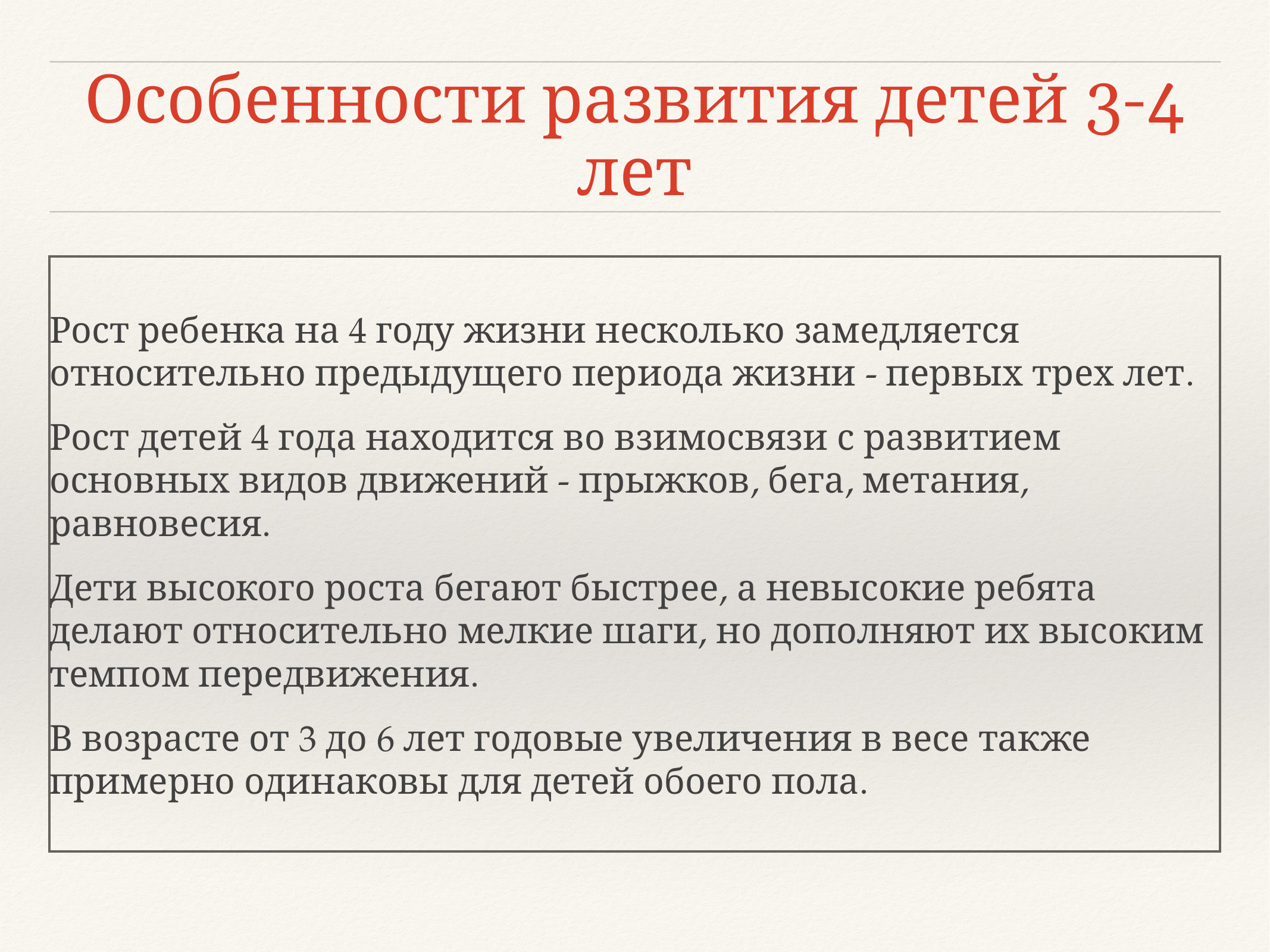

# Особенности развития детей 3-4 лет
Рост ребенка на 4 году жизни несколько замедляется относительно предыдущего периода жизни - первых трех лет.
Рост детей 4 года находится во взимосвязи с развитием основных видов движений - прыжков, бега, метания, равновесия.
Дети высокого роста бегают быстрее, а невысокие ребята делают относительно мелкие шаги, но дополняют их высоким темпом передвижения.
В возрасте от 3 до 6 лет годовые увеличения в весе также примерно одинаковы для детей обоего пола.